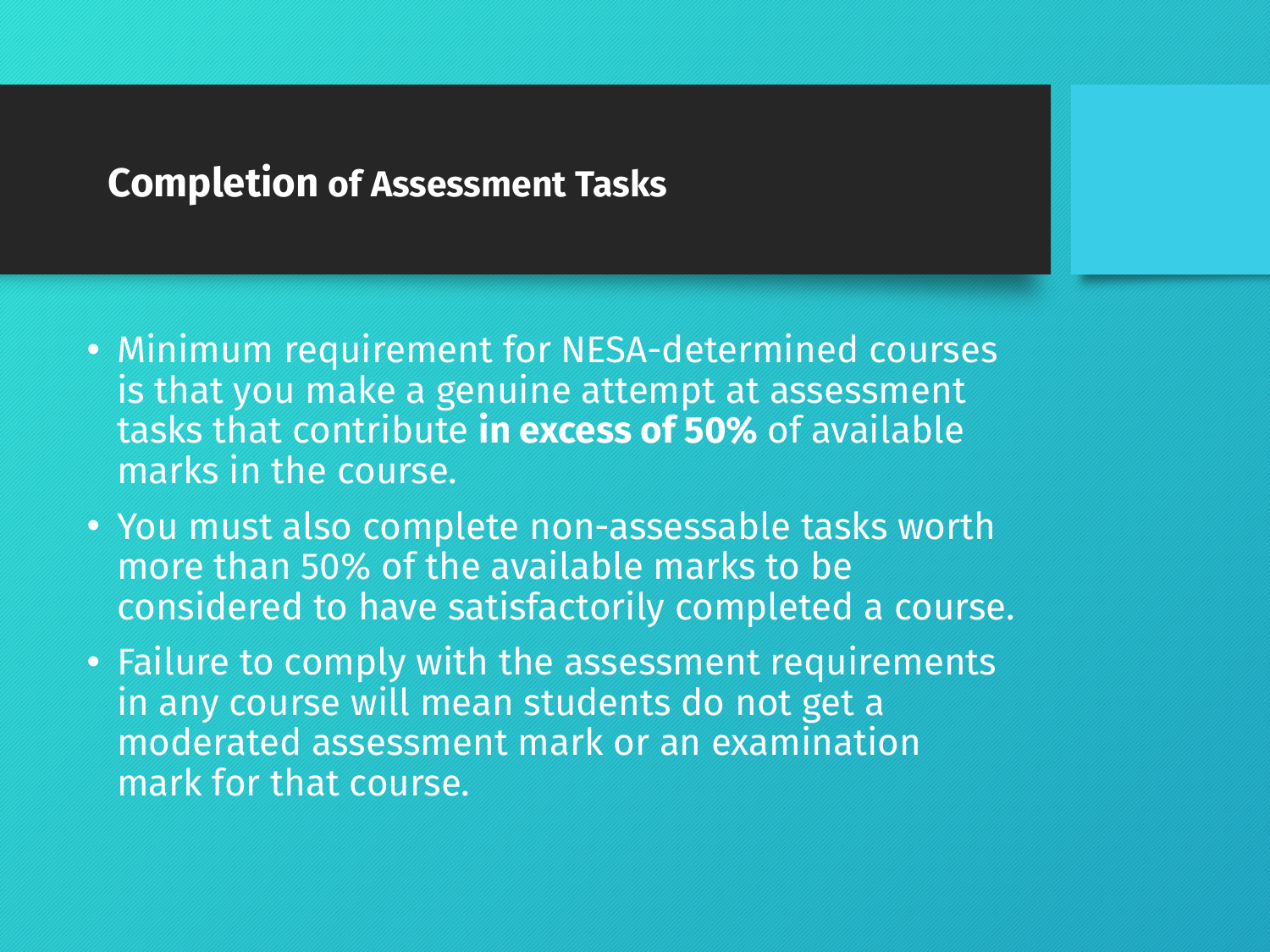

# Completion of Assessment Tasks
Minimum requirement for NESA-determined courses is that you make a genuine attempt at assessment tasks that contribute in excess of 50% of available marks in the course.
You must also complete non-assessable tasks worth more than 50% of the available marks to be considered to have satisfactorily completed a course.
Failure to comply with the assessment requirements in any course will mean students do not get a moderated assessment mark or an examination mark for that course.